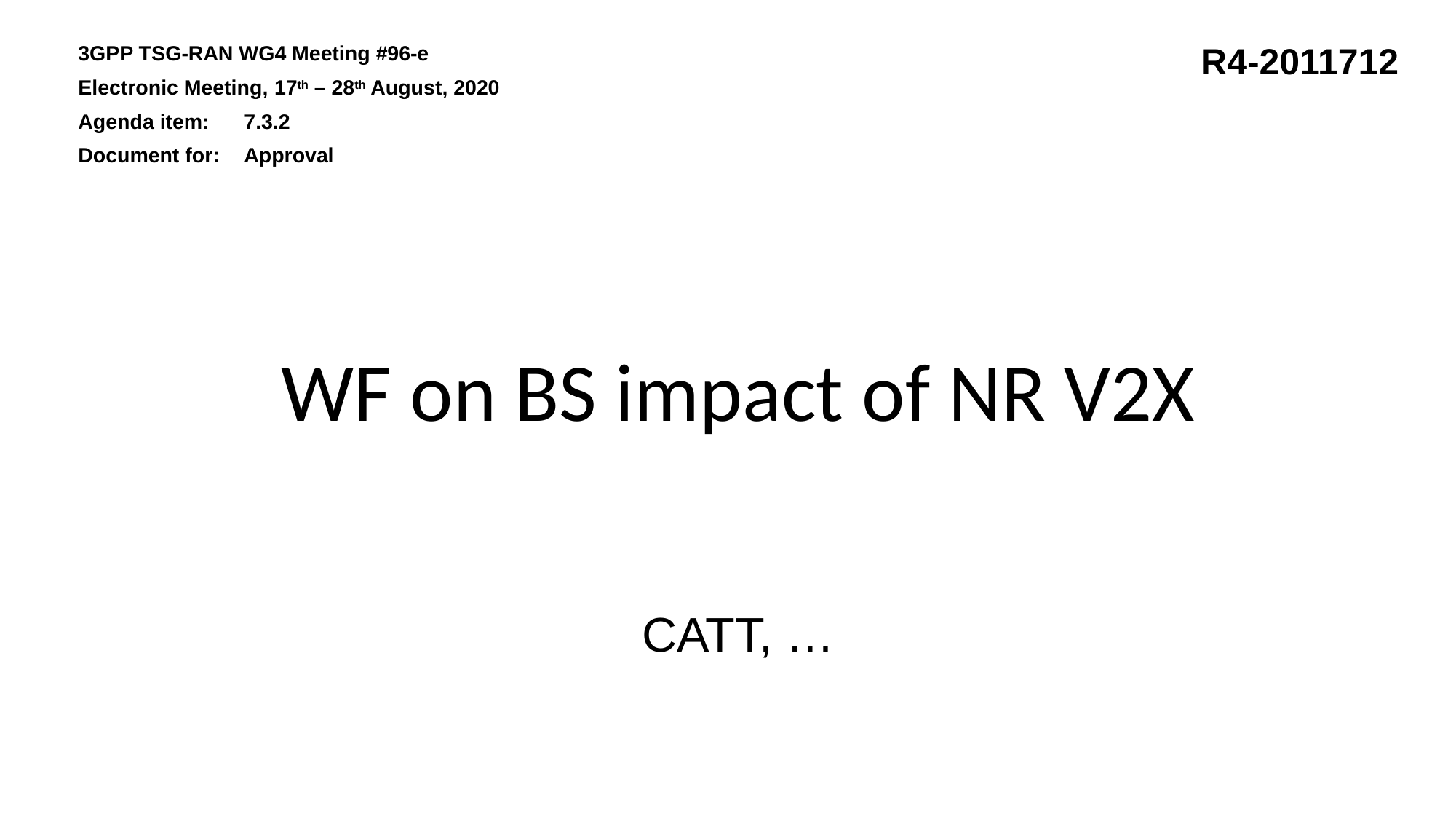

3GPP TSG-RAN WG4 Meeting #96-e
Electronic Meeting, 17th – 28th August, 2020
Agenda item:	7.3.2
Document for:	Approval
R4-2011712
# WF on BS impact of NR V2X
CATT, …